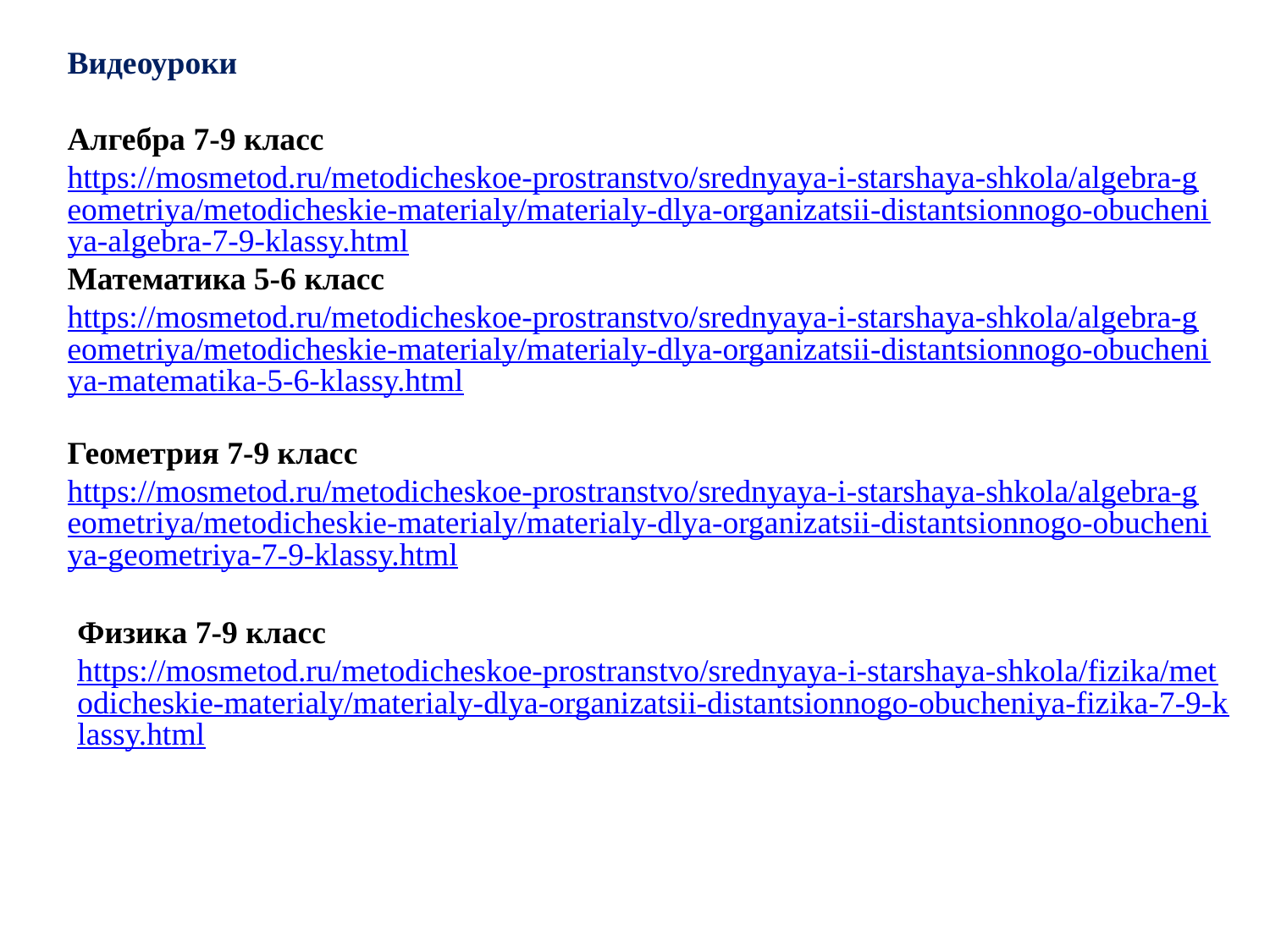

Видеоуроки

Алгебра 7-9 класс
https://mosmetod.ru/metodicheskoe-prostranstvo/srednyaya-i-starshaya-shkola/algebra-geometriya/metodicheskie-materialy/materialy-dlya-organizatsii-distantsionnogo-obucheniya-algebra-7-9-klassy.html
Математика 5-6 класс
https://mosmetod.ru/metodicheskoe-prostranstvo/srednyaya-i-starshaya-shkola/algebra-geometriya/metodicheskie-materialy/materialy-dlya-organizatsii-distantsionnogo-obucheniya-matematika-5-6-klassy.html
Геометрия 7-9 класс
https://mosmetod.ru/metodicheskoe-prostranstvo/srednyaya-i-starshaya-shkola/algebra-geometriya/metodicheskie-materialy/materialy-dlya-organizatsii-distantsionnogo-obucheniya-geometriya-7-9-klassy.html
Физика 7-9 класс
https://mosmetod.ru/metodicheskoe-prostranstvo/srednyaya-i-starshaya-shkola/fizika/metodicheskie-materialy/materialy-dlya-organizatsii-distantsionnogo-obucheniya-fizika-7-9-klassy.html